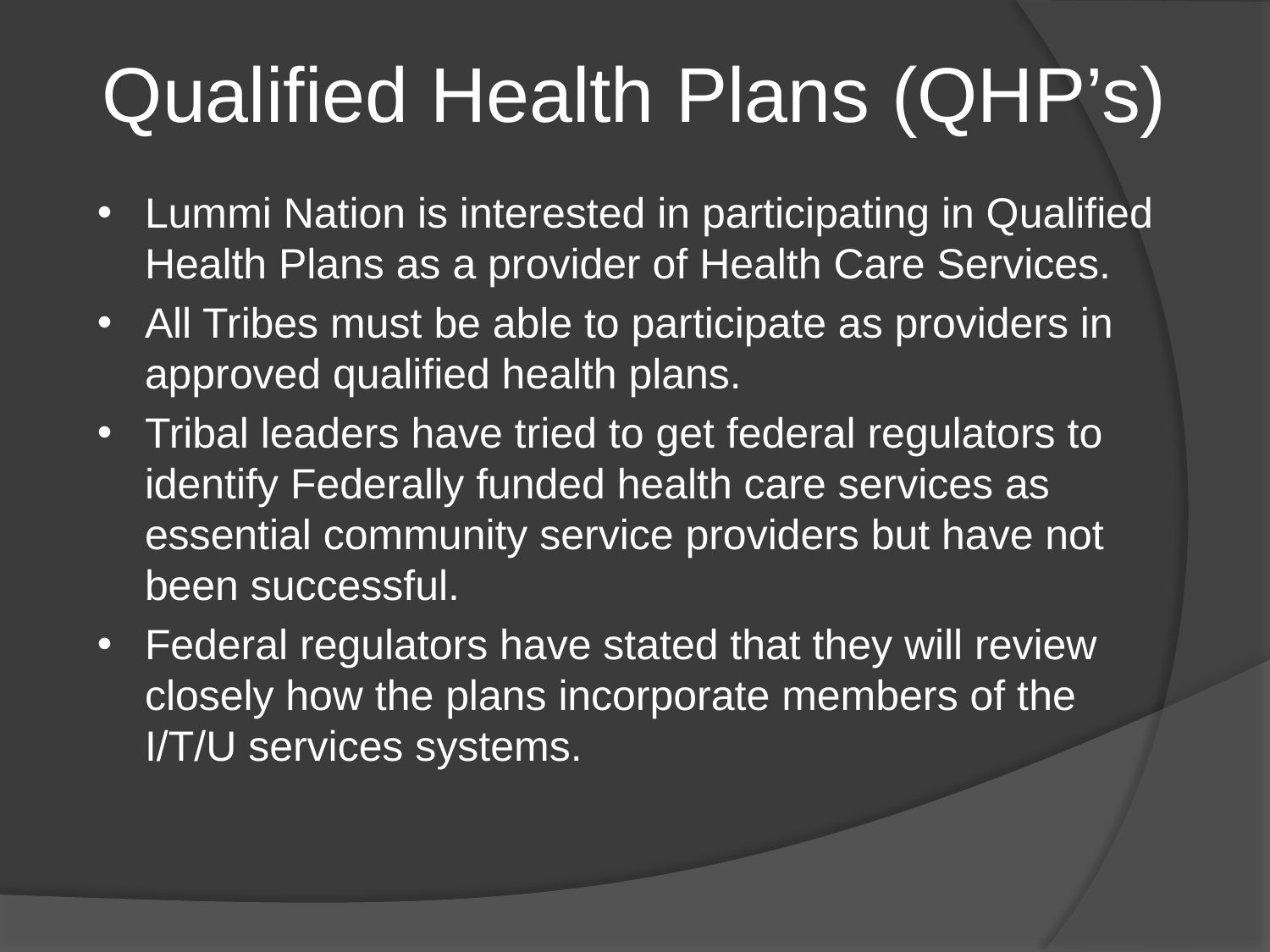

Qualified Health Plans (QHP’s)
Lummi Nation is interested in participating in Qualified Health Plans as a provider of Health Care Services.
All Tribes must be able to participate as providers in approved qualified health plans.
Tribal leaders have tried to get federal regulators to identify Federally funded health care services as essential community service providers but have not been successful.
Federal regulators have stated that they will review closely how the plans incorporate members of the I/T/U services systems.